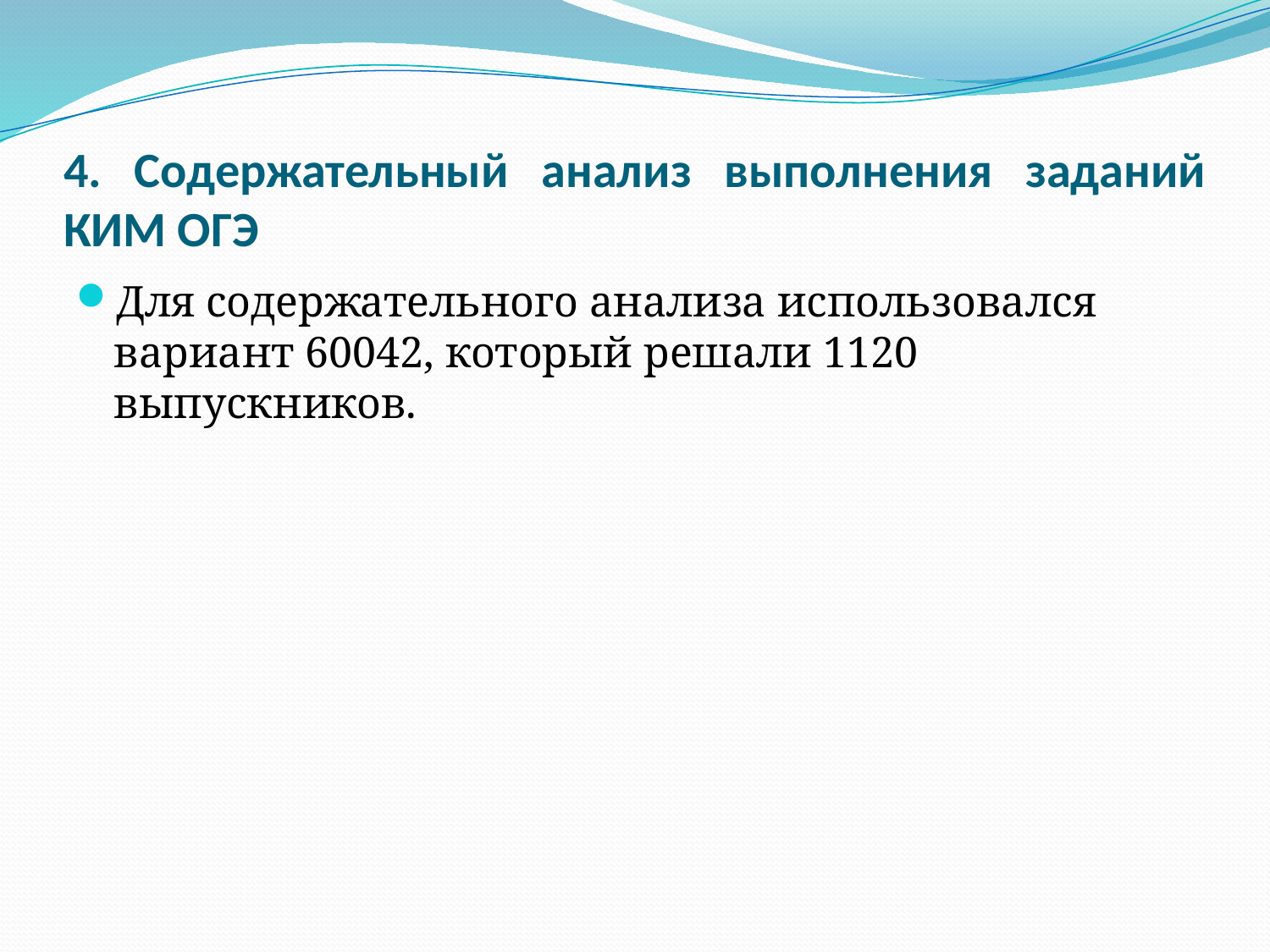

# 4. Содержательный анализ выполнения заданий КИМ ОГЭ
Для содержательного анализа использовался вариант 60042, который решали 1120 выпускников.